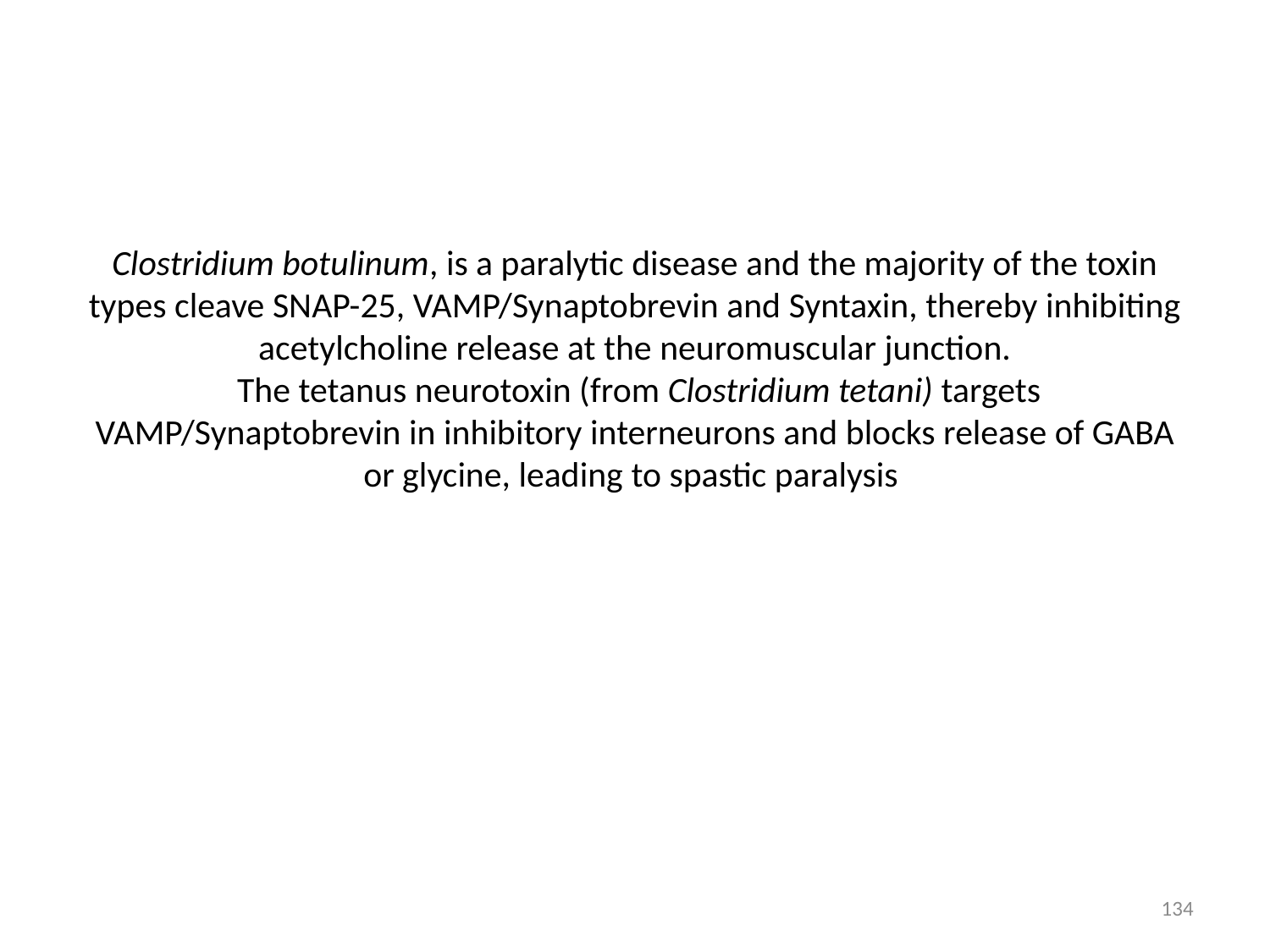

# Clostridium botulinum, is a paralytic disease and the majority of the toxin types cleave SNAP-25, VAMP/Synaptobrevin and Syntaxin, thereby inhibiting acetylcholine release at the neuromuscular junction. The tetanus neurotoxin (from Clostridium tetani) targets VAMP/Synaptobrevin in inhibitory interneurons and blocks release of GABA or glycine, leading to spastic paralysis
134